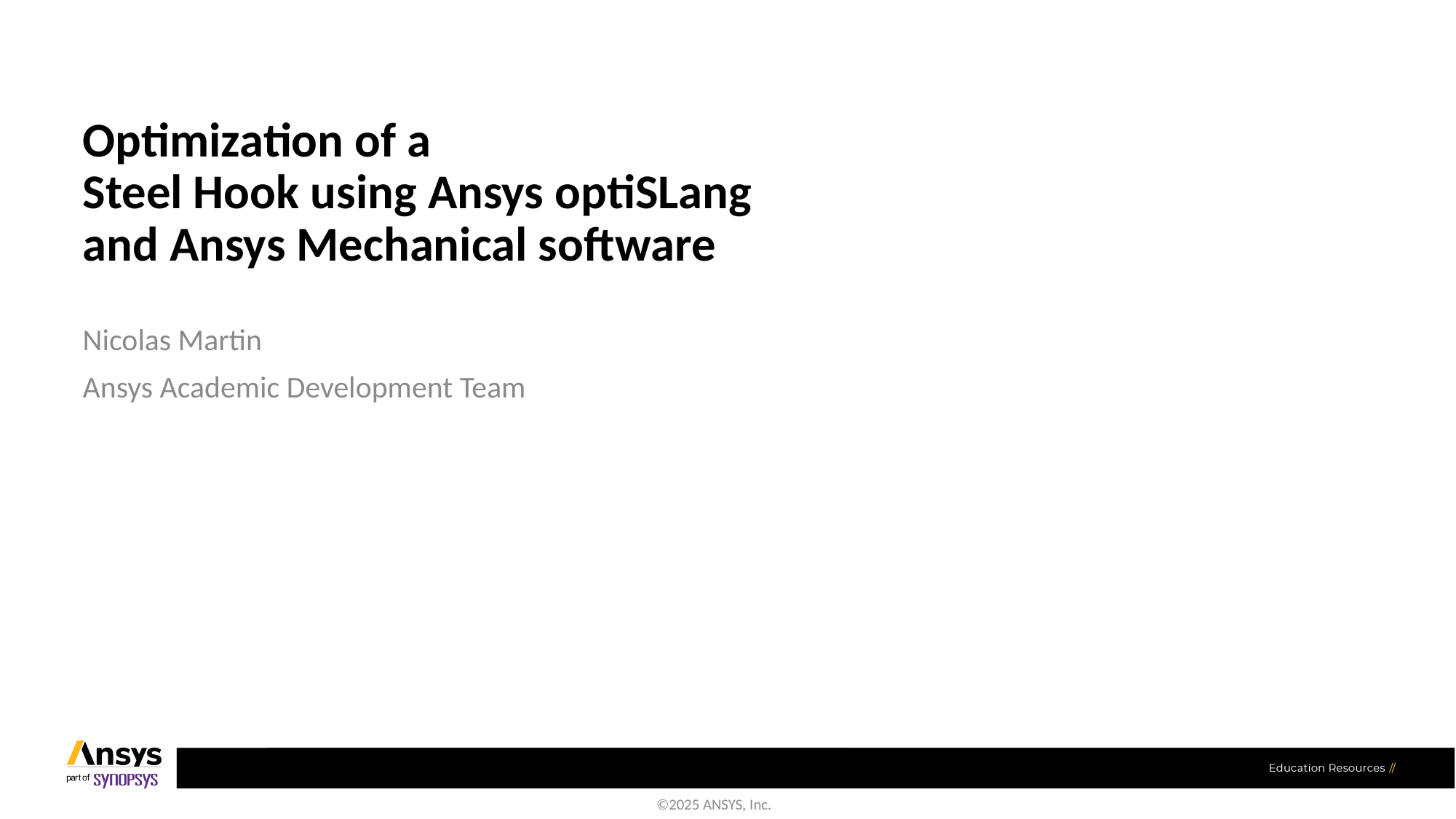

Optimization of a
Steel Hook using Ansys optiSLang and Ansys Mechanical software
Nicolas Martin
Ansys Academic Development Team